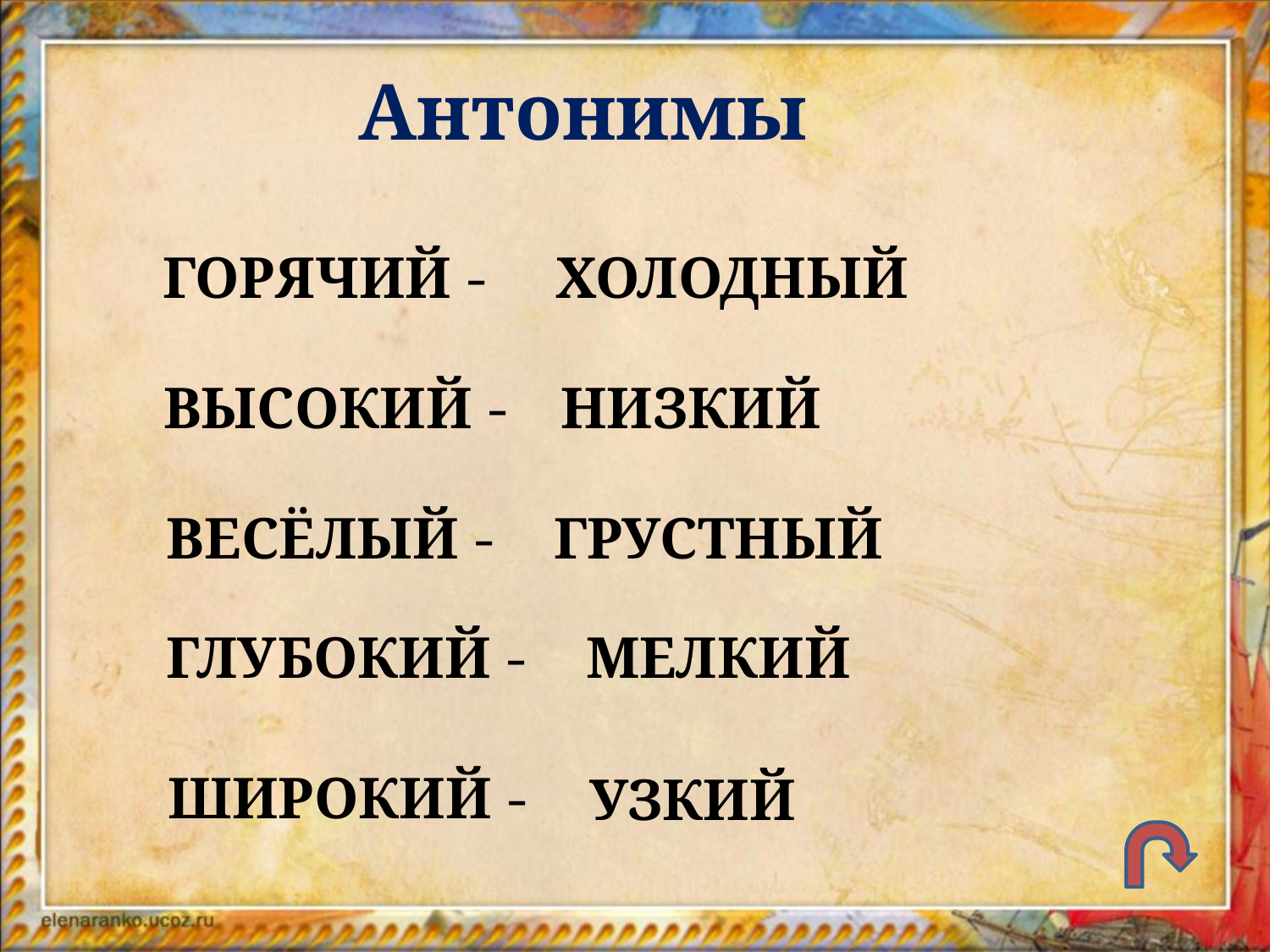

Антонимы
ГОРЯЧИЙ -
ХОЛОДНЫЙ
НИЗКИЙ
ВЫСОКИЙ -
ВЕСЁЛЫЙ -
ГРУСТНЫЙ
МЕЛКИЙ
ГЛУБОКИЙ -
ШИРОКИЙ -
УЗКИЙ